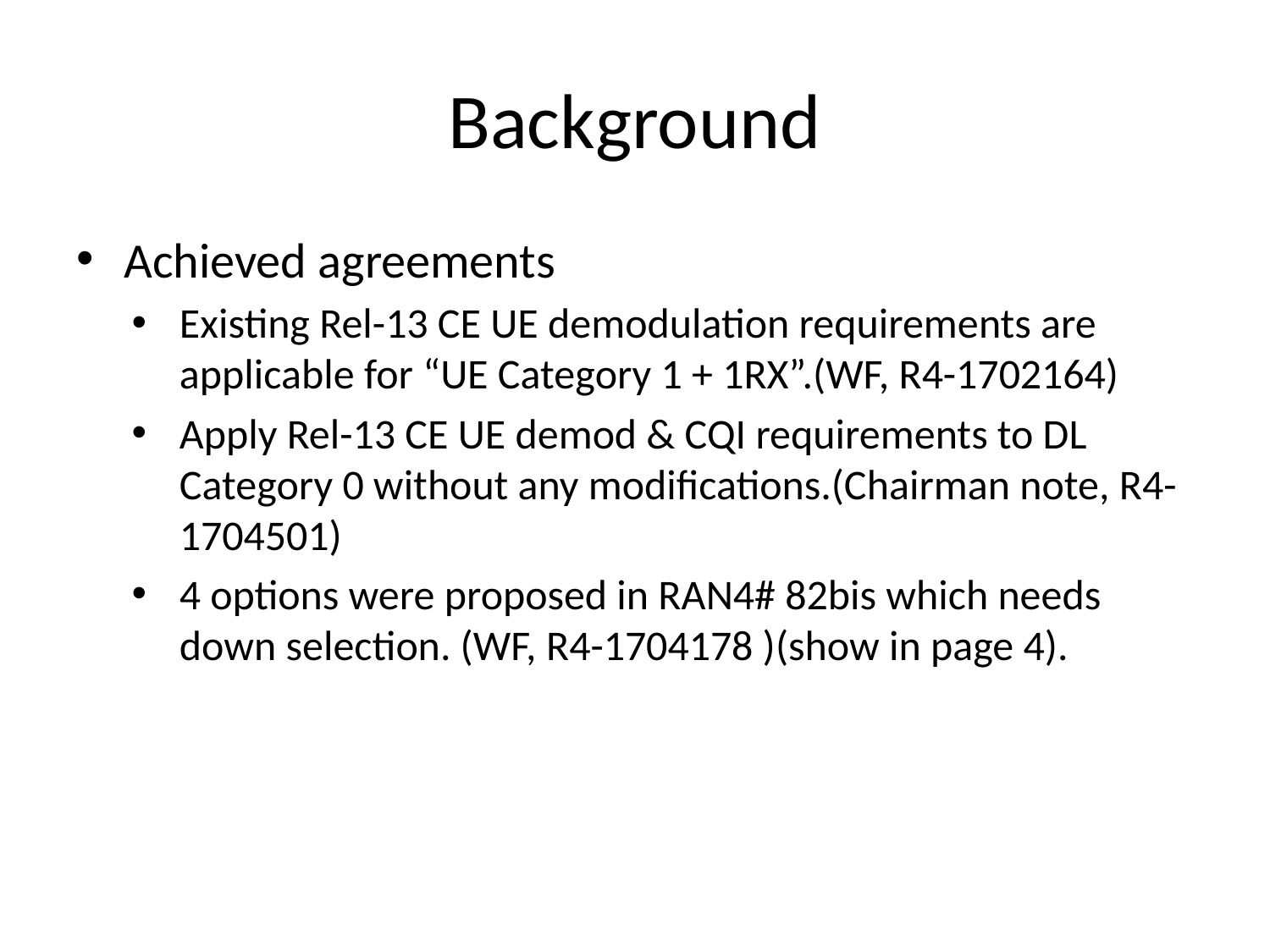

# Background
Achieved agreements
Existing Rel-13 CE UE demodulation requirements are applicable for “UE Category 1 + 1RX”.(WF, R4-1702164)
Apply Rel-13 CE UE demod & CQI requirements to DL Category 0 without any modifications.(Chairman note, R4-1704501)
4 options were proposed in RAN4# 82bis which needs down selection. (WF, R4-1704178 )(show in page 4).